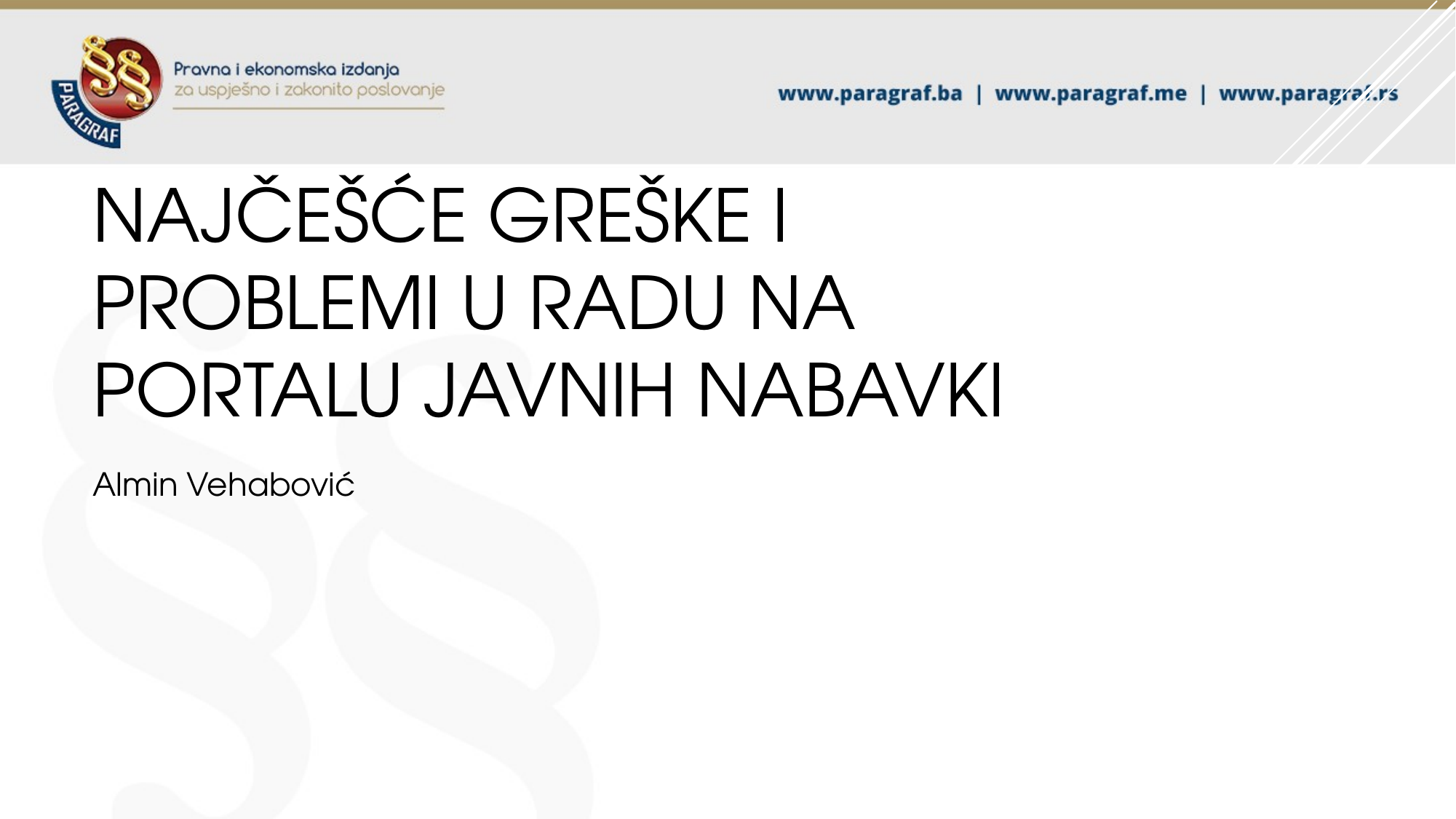

# Najčešće greške i problemi u radu na portalu javnih nabavki
Almin Vehabović